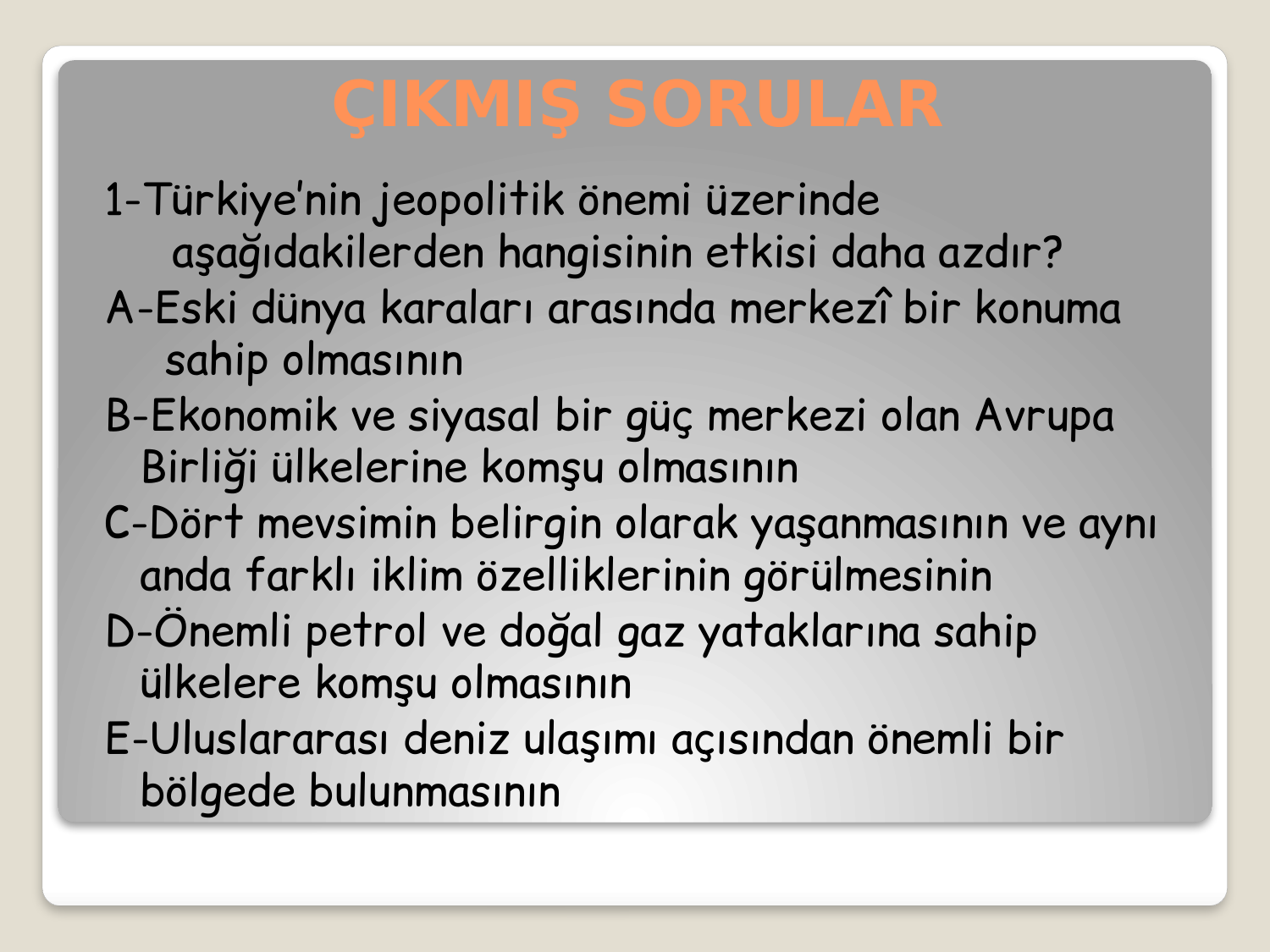

# ÇIKMIŞ SORULAR
1-Türkiye’nin jeopolitik önemi üzerinde aşağıdakilerden hangisinin etkisi daha azdır?
A-Eski dünya karaları arasında merkezî bir konuma         sahip olmasının
B-Ekonomik ve siyasal bir güç merkezi olan Avrupa Birliği ülkelerine komşu olmasının
C-Dört mevsimin belirgin olarak yaşanmasının ve aynı anda farklı iklim özelliklerinin görülmesinin
D-Önemli petrol ve doğal gaz yataklarına sahip ülkelere komşu olmasının
E-Uluslararası deniz ulaşımı açısından önemli bir bölgede bulunmasının